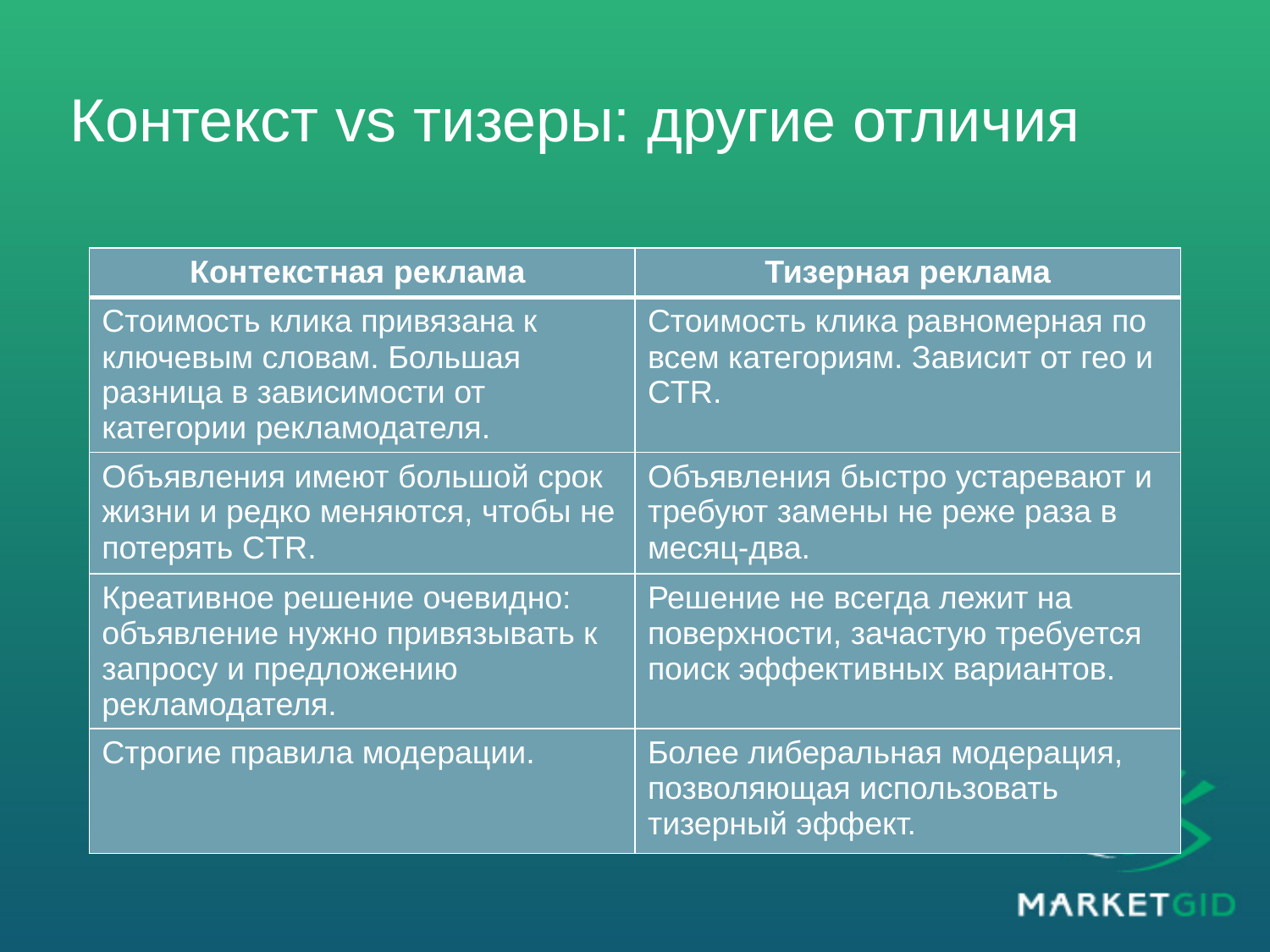

# Контекст vs тизеры: другие отличия
| Контекстная реклама | Тизерная реклама |
| --- | --- |
| Стоимость клика привязана к ключевым словам. Большая разница в зависимости от категории рекламодателя. | Стоимость клика равномерная по всем категориям. Зависит от гео и CTR. |
| Объявления имеют большой срок жизни и редко меняются, чтобы не потерять CTR. | Объявления быстро устаревают и требуют замены не реже раза в месяц-два. |
| Креативное решение очевидно: объявление нужно привязывать к запросу и предложению рекламодателя. | Решение не всегда лежит на поверхности, зачастую требуется поиск эффективных вариантов. |
| Строгие правила модерации. | Более либеральная модерация, позволяющая использовать тизерный эффект. |